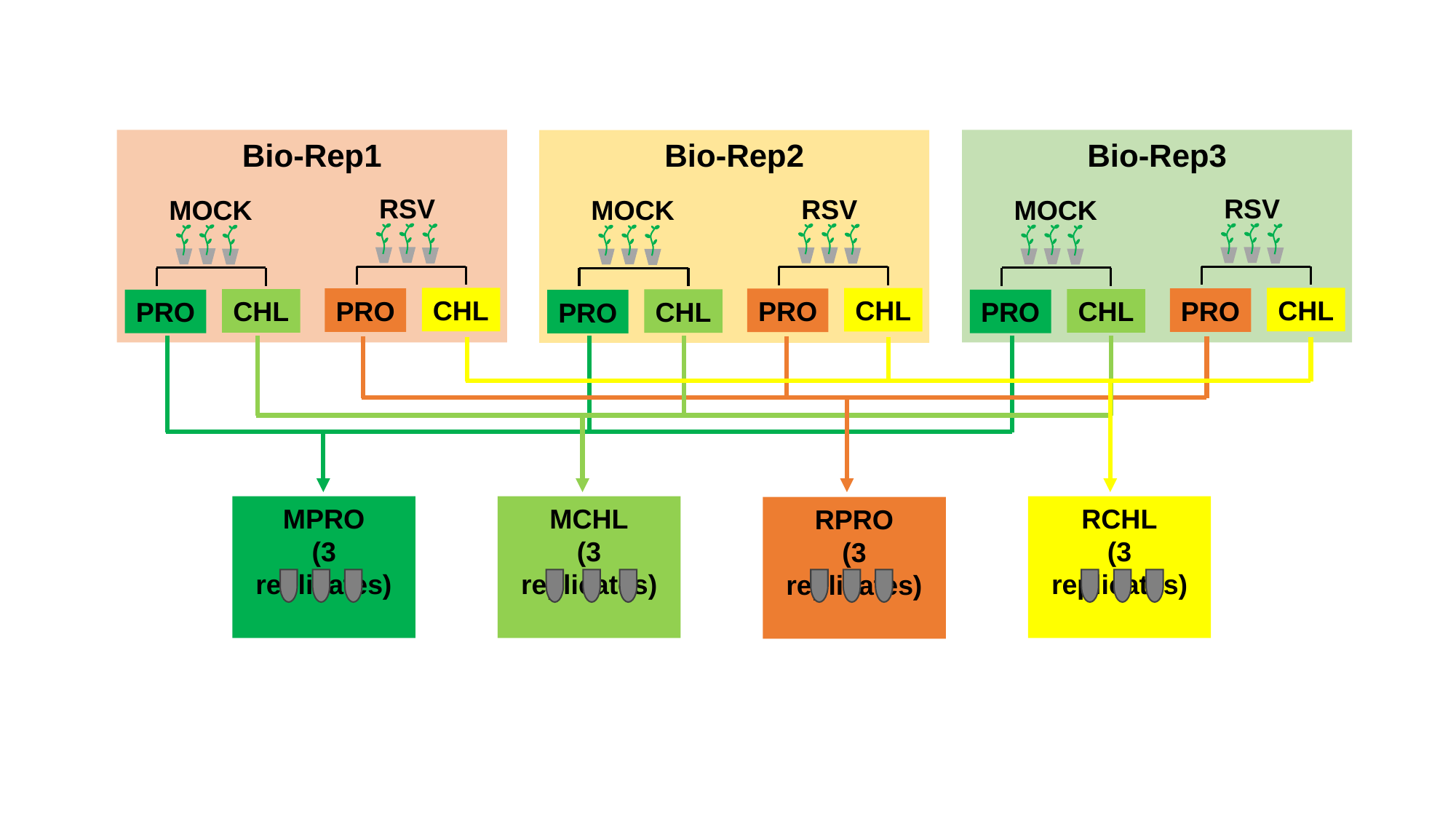

Bio-Rep1

RSV

MOCK

CHL
PRO
CHL
PRO
Bio-Rep3

RSV

MOCK

CHL
PRO
CHL
PRO
Bio-Rep2

RSV

MOCK

CHL
PRO
CHL
PRO
RCHL
(3 replicates)

MCHL
(3 replicates)

MPRO
(3 replicates)

RPRO
(3 replicates)